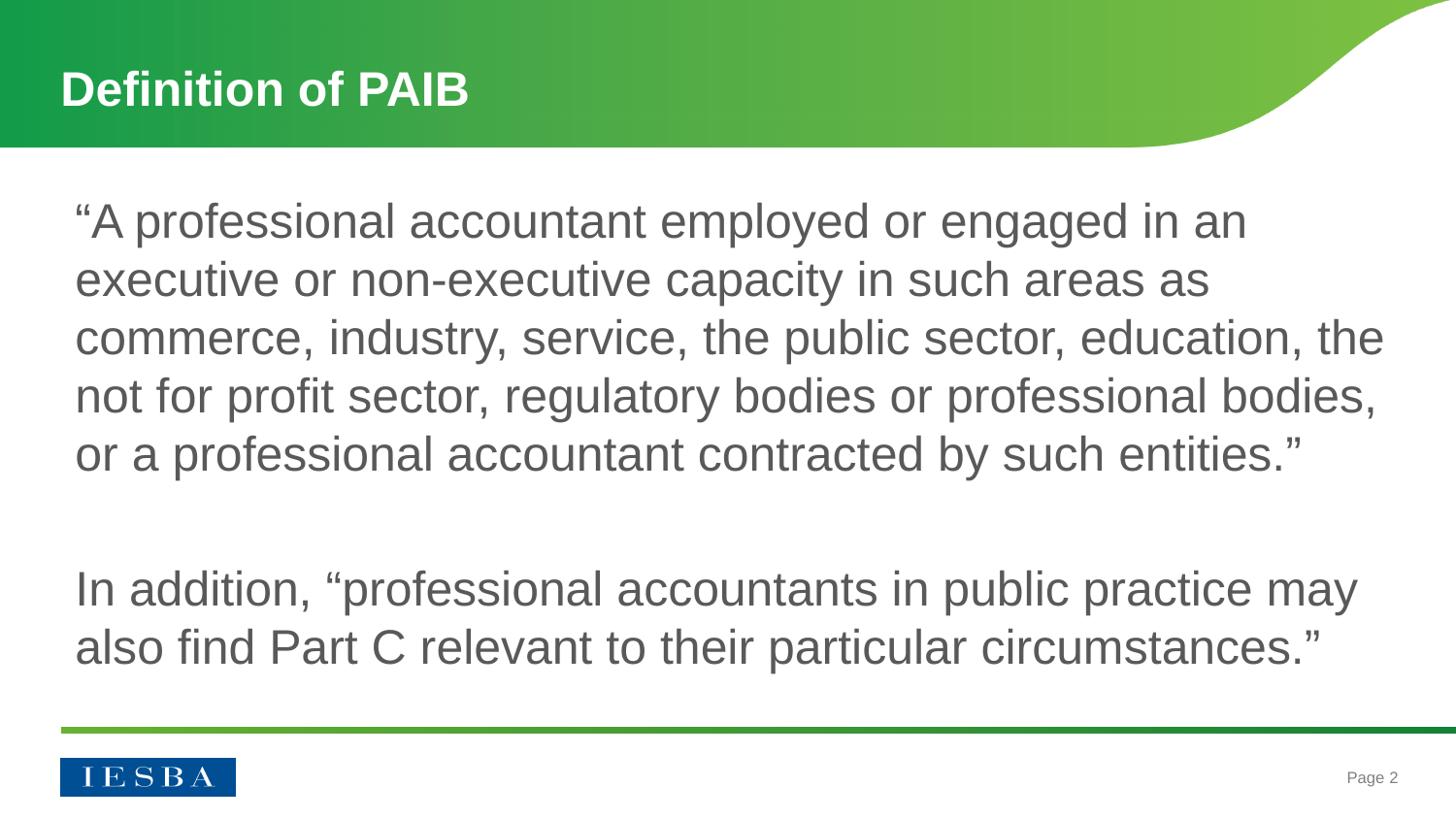

# Definition of PAIB
“A professional accountant employed or engaged in an executive or non-executive capacity in such areas as commerce, industry, service, the public sector, education, the not for profit sector, regulatory bodies or professional bodies, or a professional accountant contracted by such entities.”

In addition, “professional accountants in public practice may also find Part C relevant to their particular circumstances.”